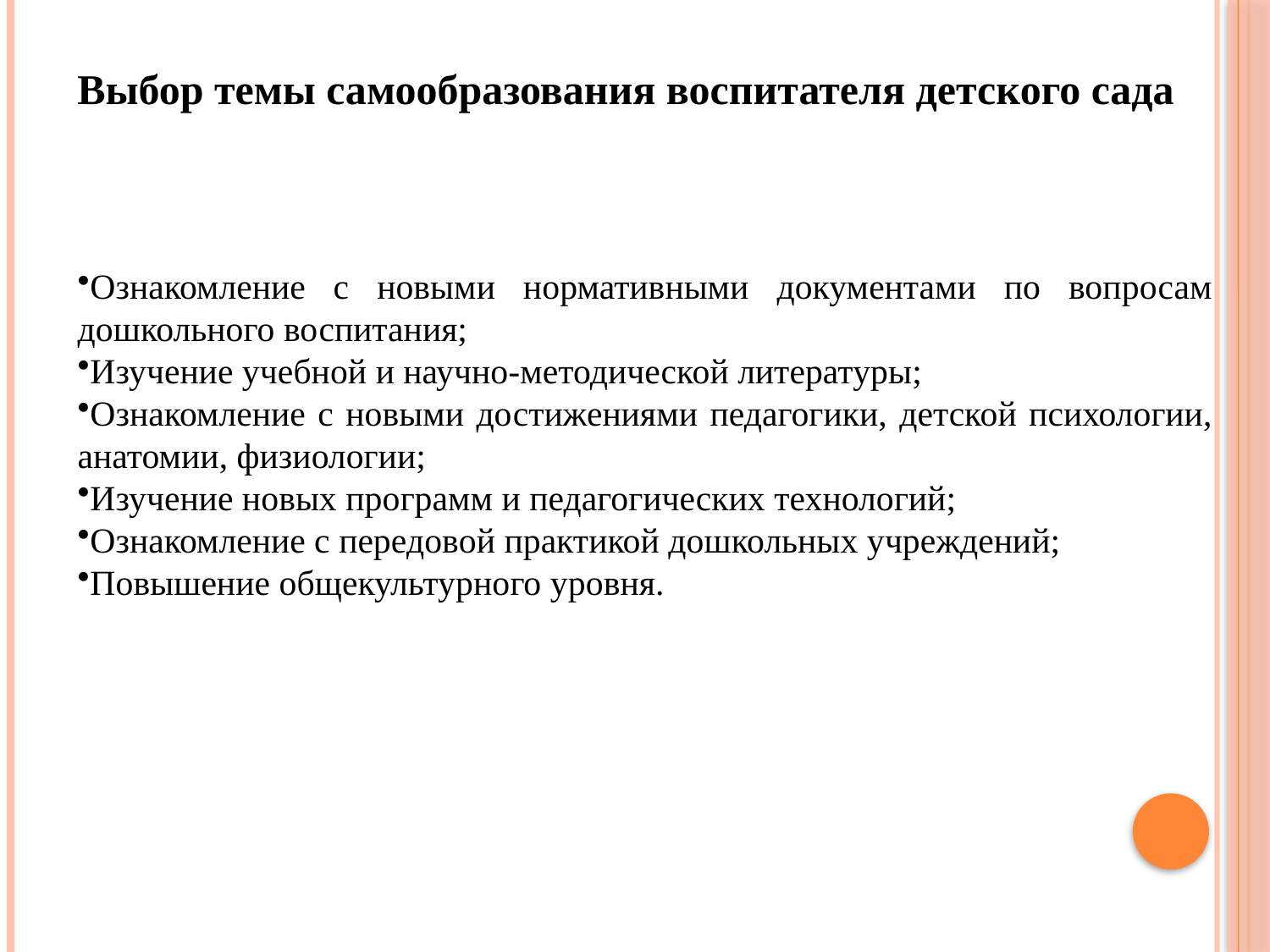

Выбор темы самообразования воспитателя детского сада
Ознакомление с новыми нормативными документами по вопросам дошкольного воспитания;
Изучение учебной и научно-методической литературы;
Ознакомление с новыми достижениями педагогики, детской психологии, анатомии, физиологии;
Изучение новых программ и педагогических технологий;
Ознакомление с передовой практикой дошкольных учреждений;
Повышение общекультурного уровня.